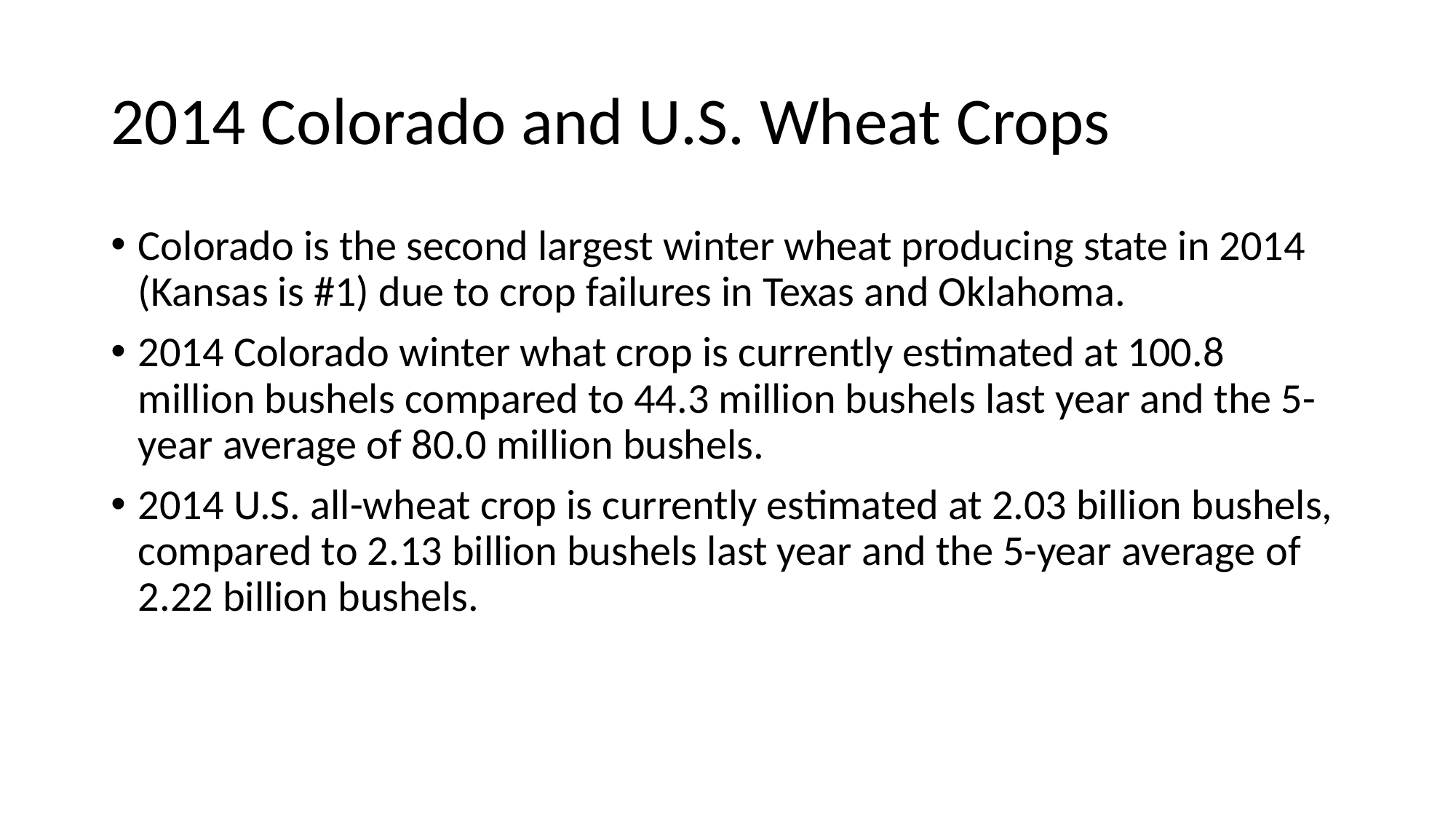

# 2014 Colorado and U.S. Wheat Crops
Colorado is the second largest winter wheat producing state in 2014 (Kansas is #1) due to crop failures in Texas and Oklahoma.
2014 Colorado winter what crop is currently estimated at 100.8 million bushels compared to 44.3 million bushels last year and the 5-year average of 80.0 million bushels.
2014 U.S. all-wheat crop is currently estimated at 2.03 billion bushels, compared to 2.13 billion bushels last year and the 5-year average of 2.22 billion bushels.